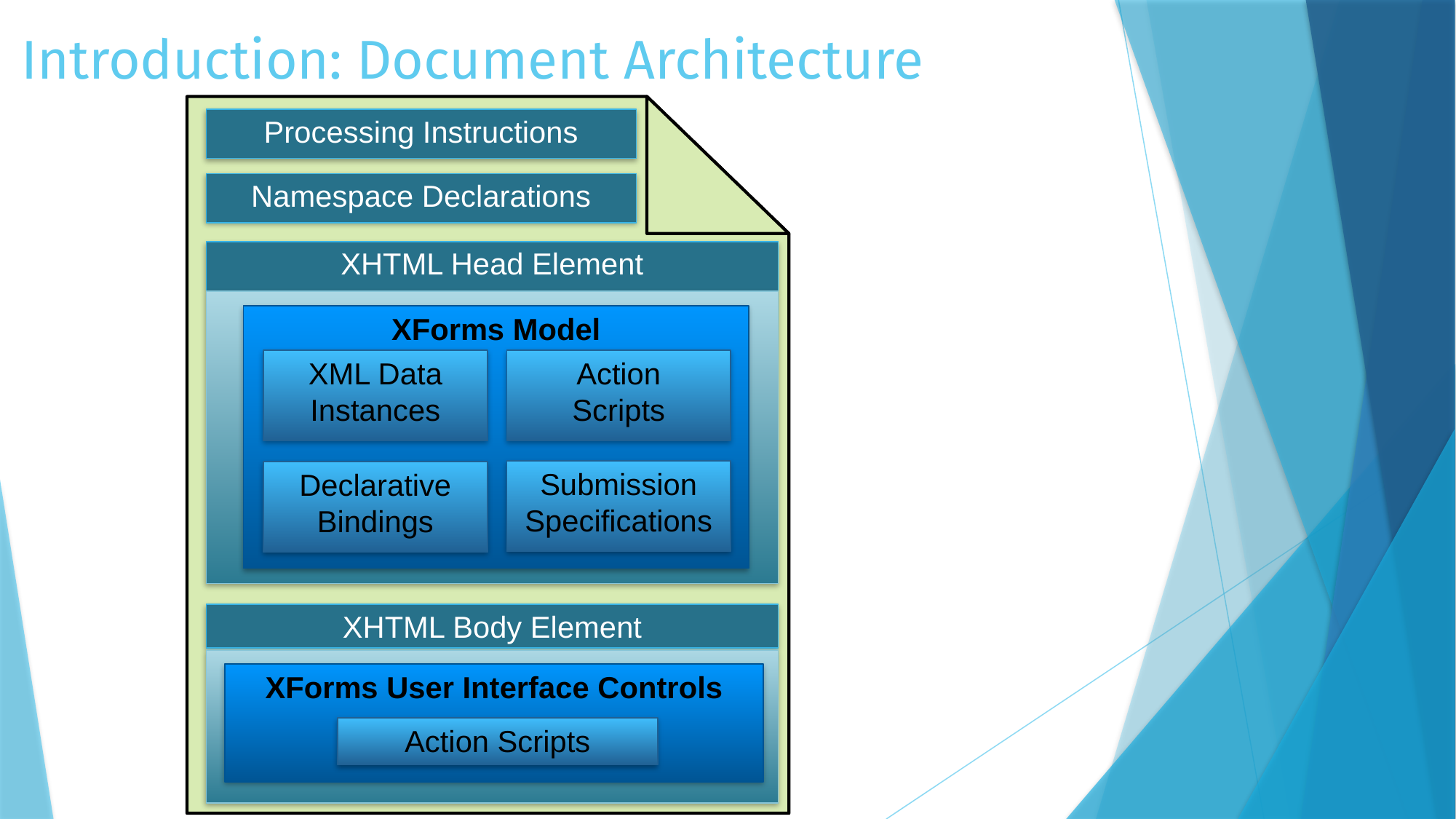

# Introduction: Document Architecture

Processing Instructions
Namespace Declarations
XHTML Head Element

XForms Model
XML Data
Instances
Action
Scripts
Submission
Specifications
Declarative
Bindings
XHTML Body Element

XForms User Interface Controls
Action Scripts